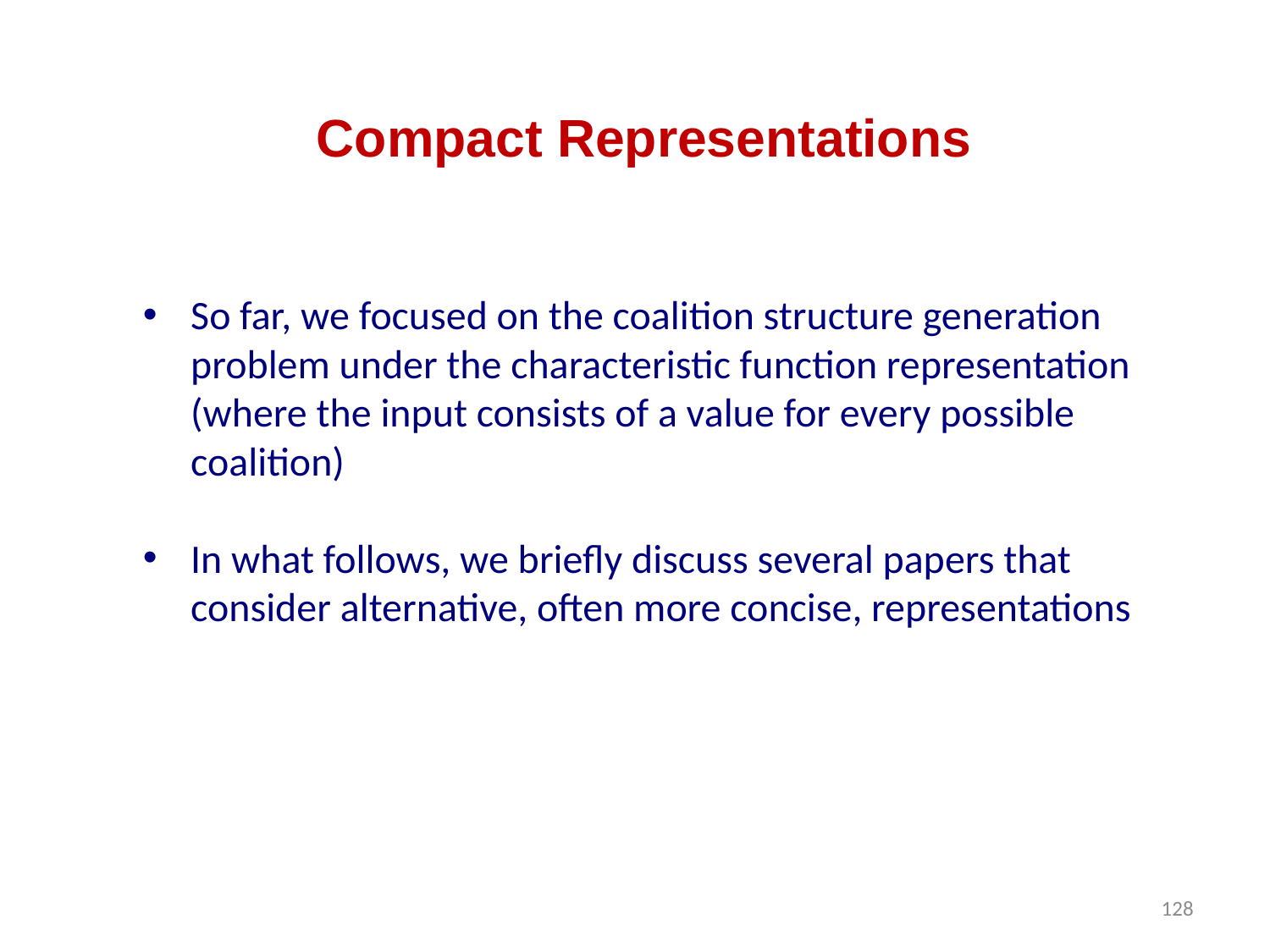

Compact Representations

So far, we focused on the coalition structure generation problem under the characteristic function representation (where the input consists of a value for every possible coalition)

In what follows, we briefly discuss several papers that consider alternative, often more concise, representations

128